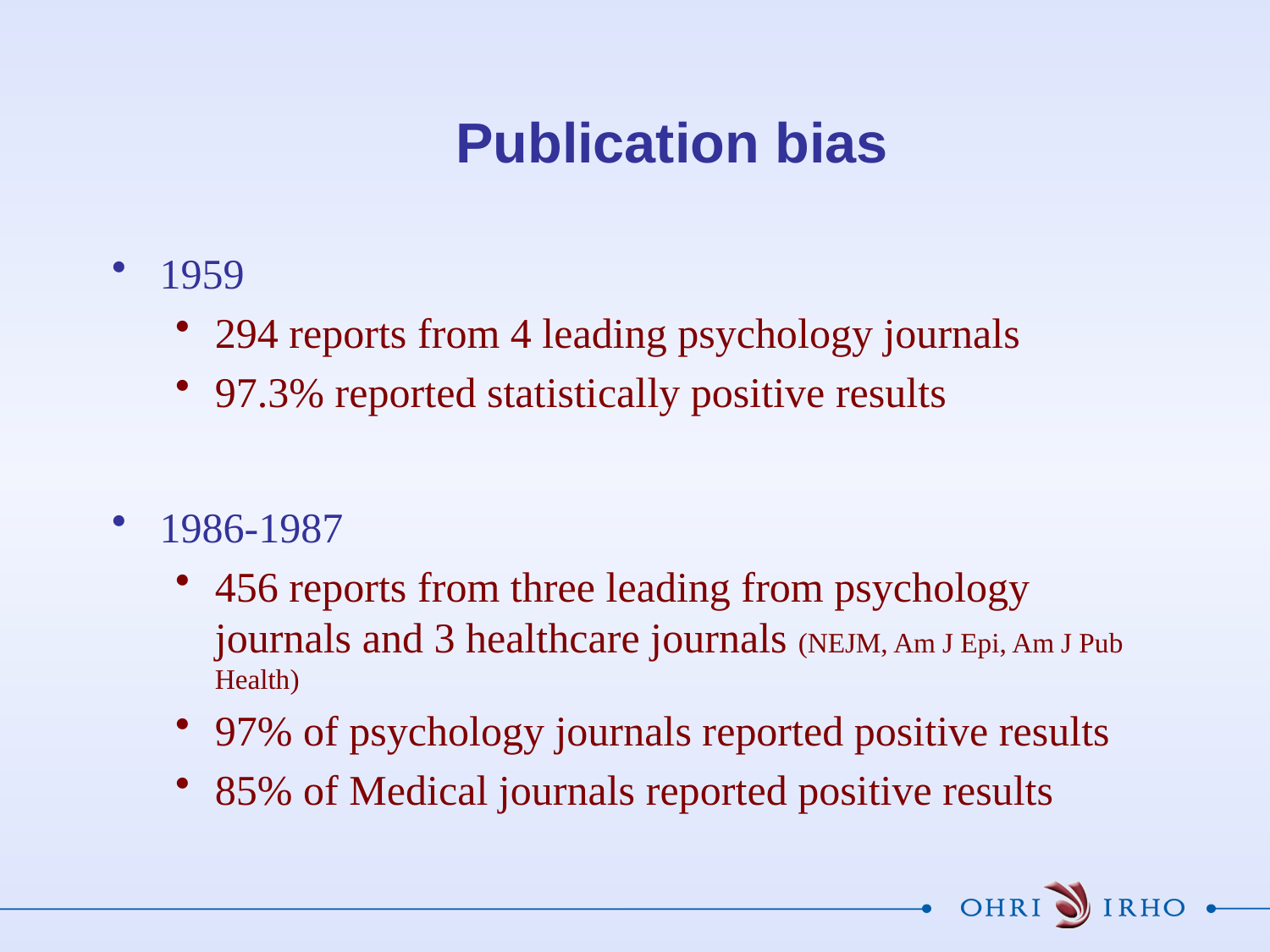

# Publication bias
1959
294 reports from 4 leading psychology journals
97.3% reported statistically positive results

1986-1987
456 reports from three leading from psychology journals and 3 healthcare journals (NEJM, Am J Epi, Am J Pub Health)
97% of psychology journals reported positive results
85% of Medical journals reported positive results